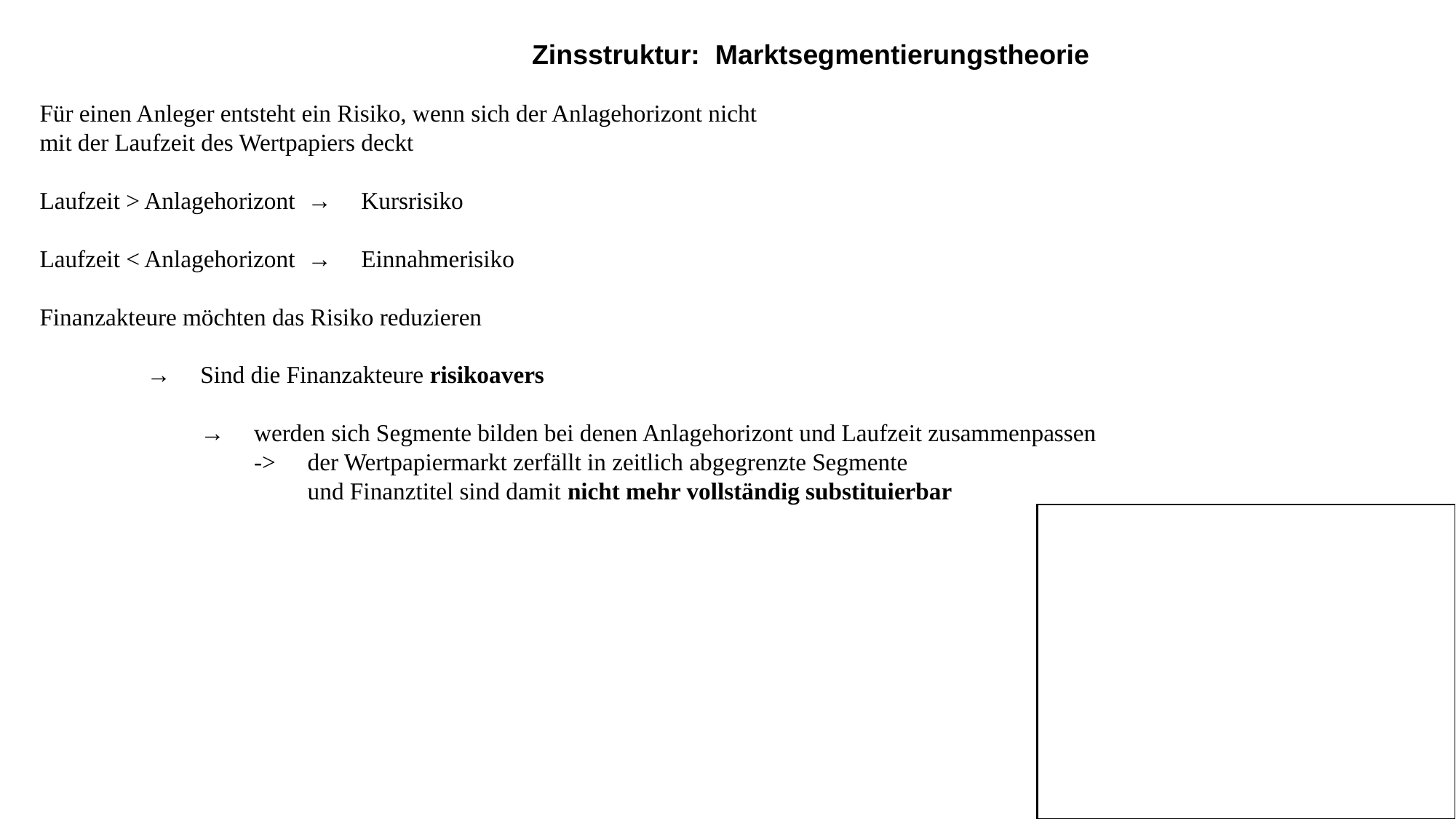

Zinsstruktur:  Marktsegmentierungstheorie
Für einen Anleger entsteht ein Risiko, wenn sich der Anlagehorizont nicht
mit der Laufzeit des Wertpapiers deckt

Laufzeit > Anlagehorizont	→	Kursrisiko

Laufzeit < Anlagehorizont	→	Einnahmerisiko

Finanzakteure möchten das Risiko reduzieren

		→	Sind die Finanzakteure risikoavers

			→	werden sich Segmente bilden bei denen Anlagehorizont und Laufzeit zusammenpassen
				-> 	der Wertpapiermarkt zerfällt in zeitlich abgegrenzte Segmente
					und Finanztitel sind damit nicht mehr vollständig substituierbar